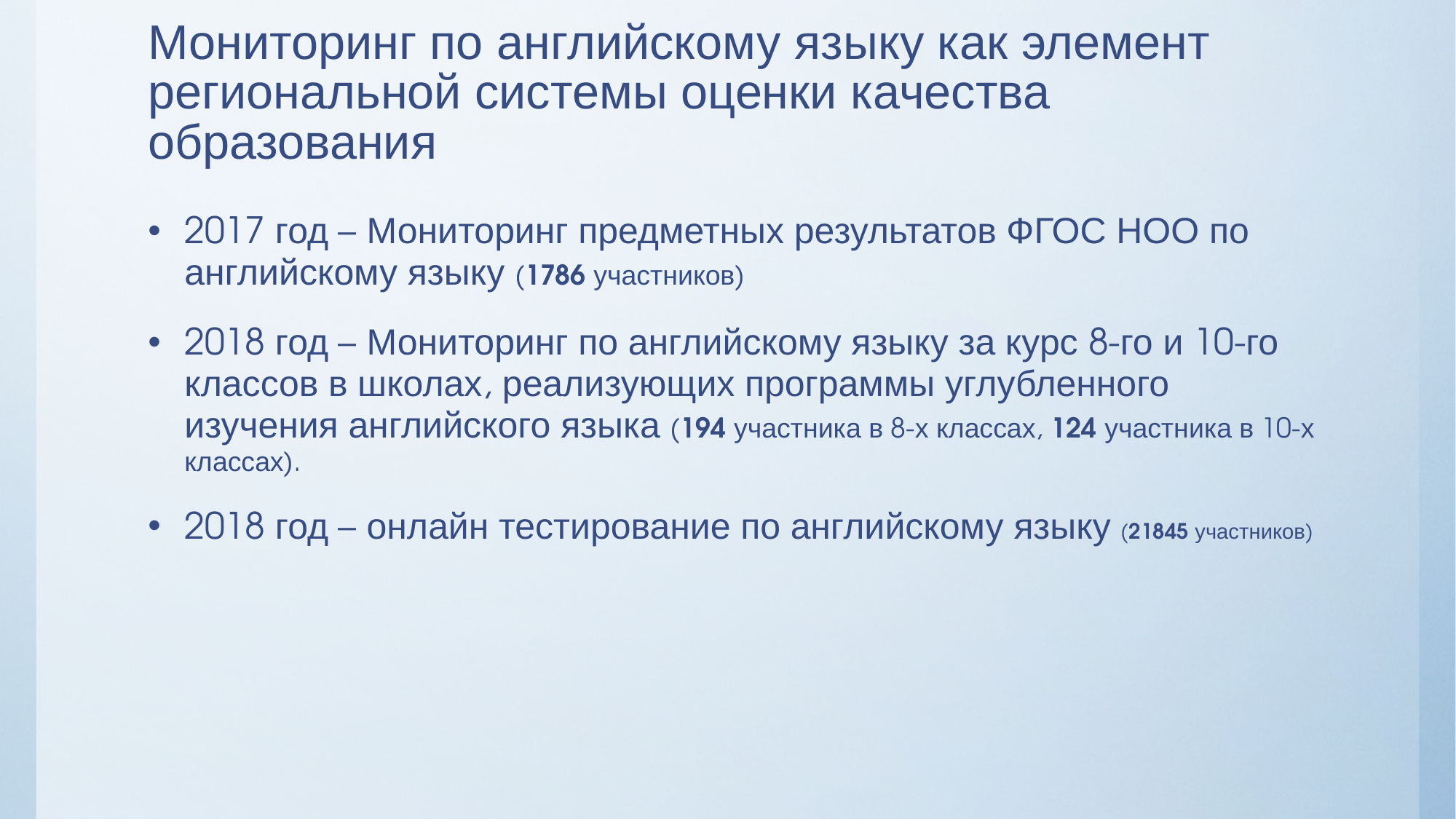

# Мониторинг по английскому языку как элемент региональной системы оценки качества образования
2017 год – Мониторинг предметных результатов ФГОС НОО по английскому языку (1786 участников)
2018 год – Мониторинг по английскому языку за курс 8-го и 10-го классов в школах, реализующих программы углубленного изучения английского языка (194 участника в 8-х классах, 124 участника в 10-х классах).
2018 год – онлайн тестирование по английскому языку (21845 участников)